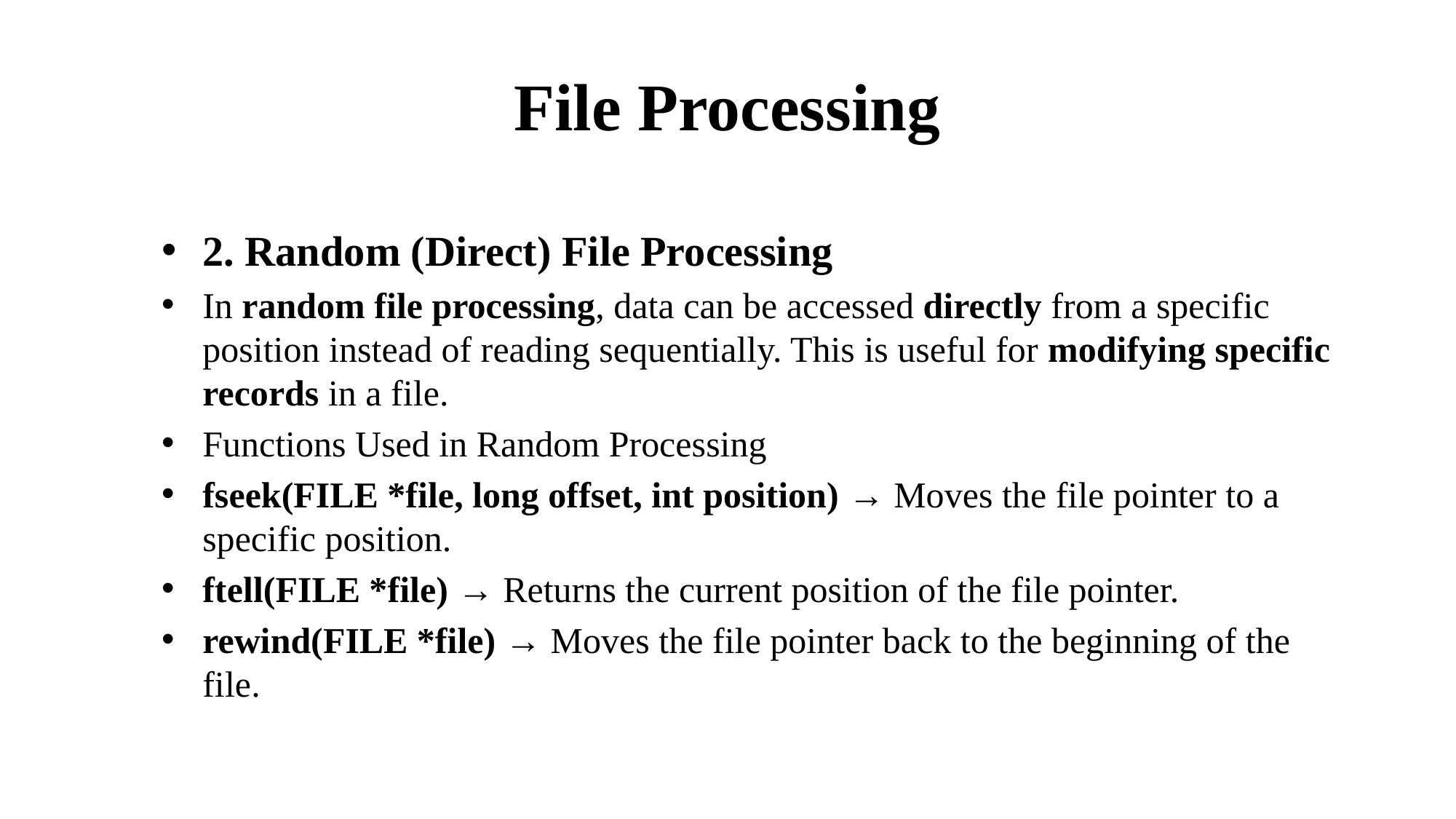

# File Processing
2. Random (Direct) File Processing
In random file processing, data can be accessed directly from a specific position instead of reading sequentially. This is useful for modifying specific records in a file.
Functions Used in Random Processing
fseek(FILE *file, long offset, int position) → Moves the file pointer to a specific position.
ftell(FILE *file) → Returns the current position of the file pointer.
rewind(FILE *file) → Moves the file pointer back to the beginning of the file.